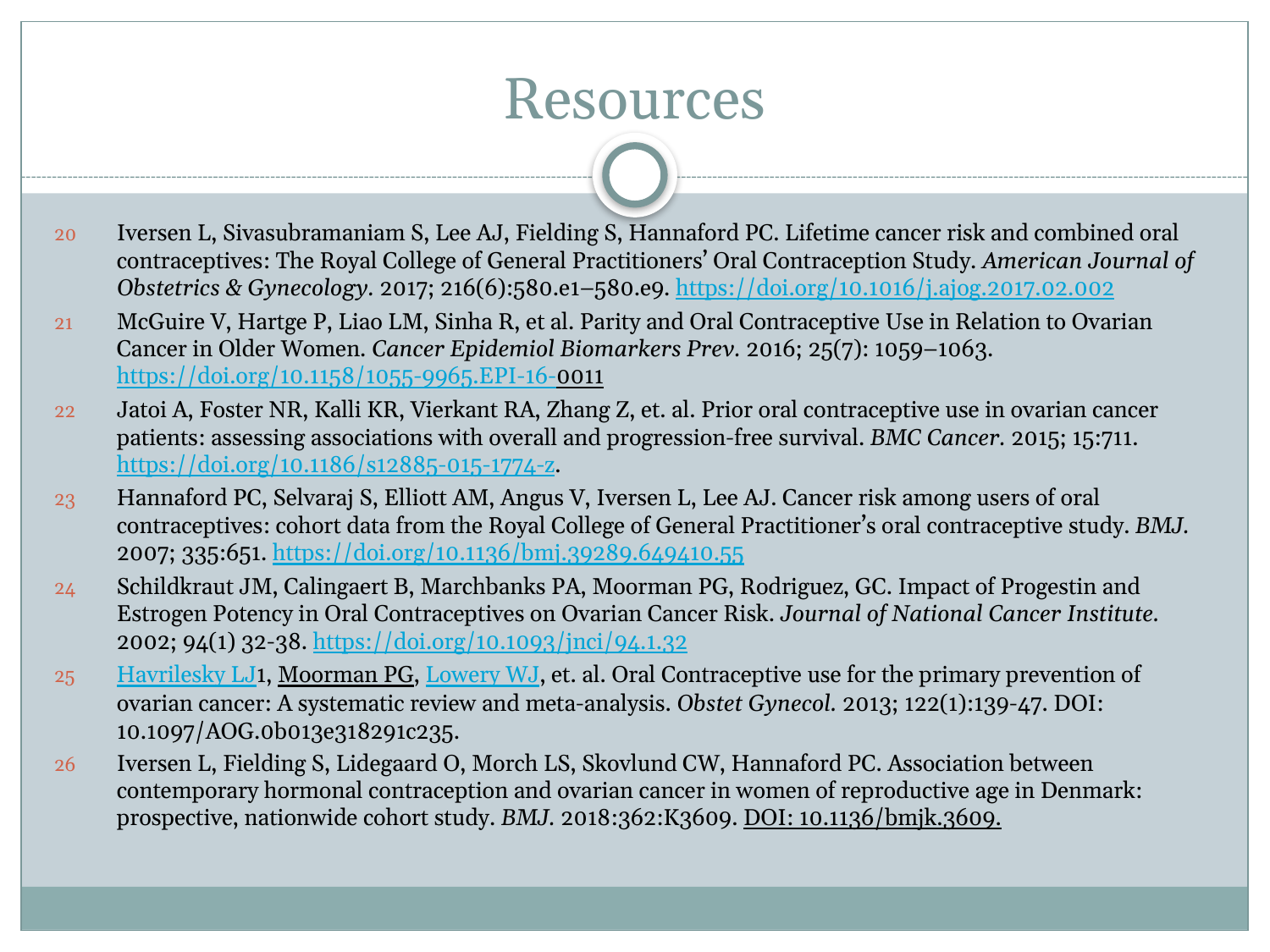

# Resources
Iversen L, Sivasubramaniam S, Lee AJ, Fielding S, Hannaford PC. Lifetime cancer risk and combined oral contraceptives: The Royal College of General Practitioners’ Oral Contraception Study. American Journal of Obstetrics & Gynecology. 2017; 216(6):580.e1–580.e9. https://doi.org/10.1016/j.ajog.2017.02.002
McGuire V, Hartge P, Liao LM, Sinha R, et al. Parity and Oral Contraceptive Use in Relation to Ovarian Cancer in Older Women. Cancer Epidemiol Biomarkers Prev. 2016; 25(7): 1059–1063. https://doi.org/10.1158/1055-9965.EPI-16-0011
Jatoi A, Foster NR, Kalli KR, Vierkant RA, Zhang Z, et. al. Prior oral contraceptive use in ovarian cancer patients: assessing associations with overall and progression-free survival. BMC Cancer. 2015; 15:711. https://doi.org/10.1186/s12885-015-1774-z.
Hannaford PC, Selvaraj S, Elliott AM, Angus V, Iversen L, Lee AJ. Cancer risk among users of oral contraceptives: cohort data from the Royal College of General Practitioner’s oral contraceptive study. BMJ. 2007; 335:651. https://doi.org/10.1136/bmj.39289.649410.55
Schildkraut JM, Calingaert B, Marchbanks PA, Moorman PG, Rodriguez, GC. Impact of Progestin and Estrogen Potency in Oral Contraceptives on Ovarian Cancer Risk. Journal of National Cancer Institute. 2002; 94(1) 32-38. https://doi.org/10.1093/jnci/94.1.32
Havrilesky LJ1, Moorman PG, Lowery WJ, et. al. Oral Contraceptive use for the primary prevention of ovarian cancer: A systematic review and meta-analysis. Obstet Gynecol. 2013; 122(1):139-47. DOI: 10.1097/AOG.0b013e318291c235.
Iversen L, Fielding S, Lidegaard O, Morch LS, Skovlund CW, Hannaford PC. Association between contemporary hormonal contraception and ovarian cancer in women of reproductive age in Denmark: prospective, nationwide cohort study. BMJ. 2018:362:K3609. DOI: 10.1136/bmjk.3609.